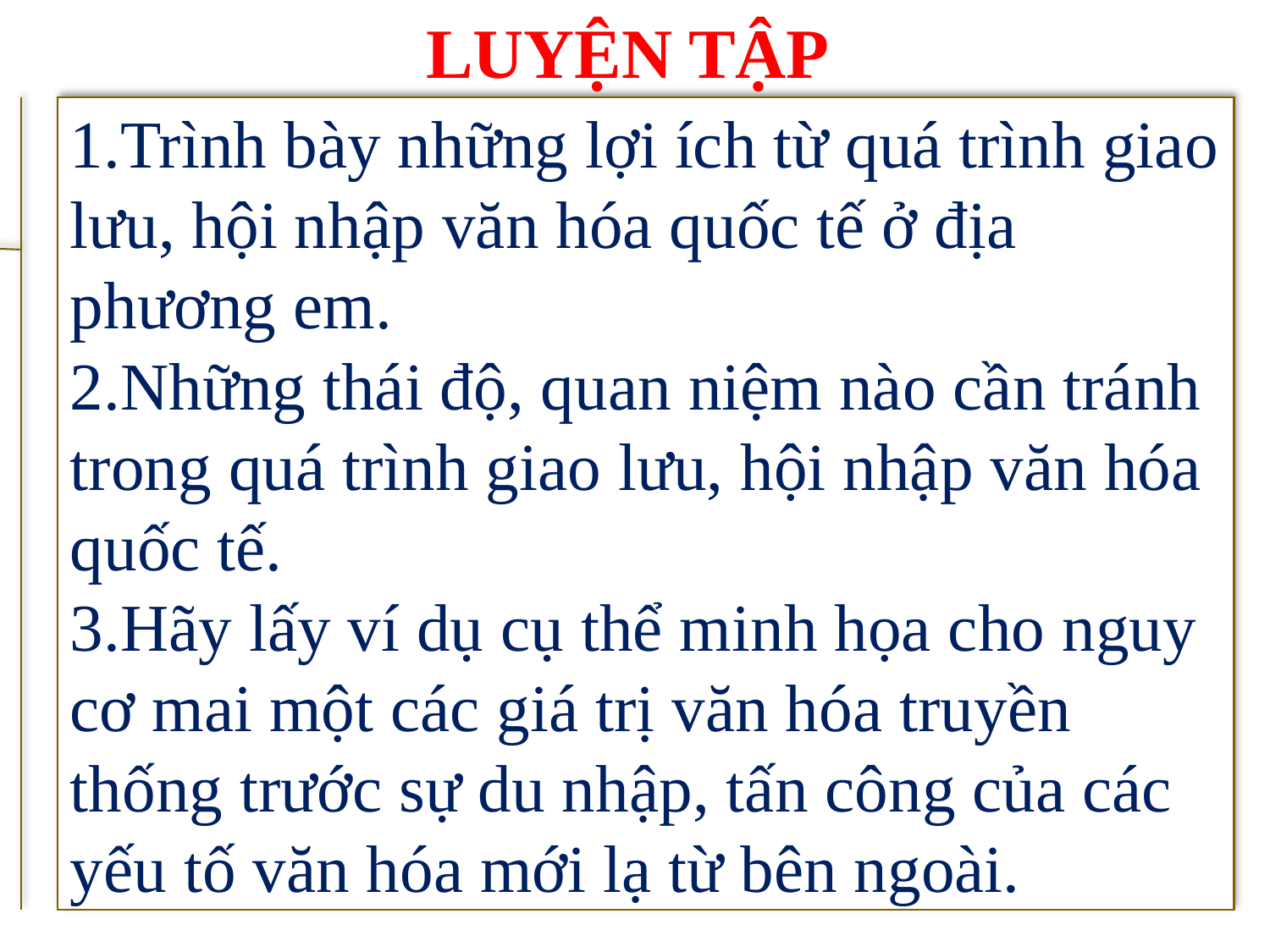

LUYỆN TẬP
1.Trình bày những lợi ích từ quá trình giao lưu, hội nhập văn hóa quốc tế ở địa phương em.
2.Những thái độ, quan niệm nào cần tránh trong quá trình giao lưu, hội nhập văn hóa quốc tế.
3.Hãy lấy ví dụ cụ thể minh họa cho nguy cơ mai một các giá trị văn hóa truyền thống trước sự du nhập, tấn công của các yếu tố văn hóa mới lạ từ bên ngoài.